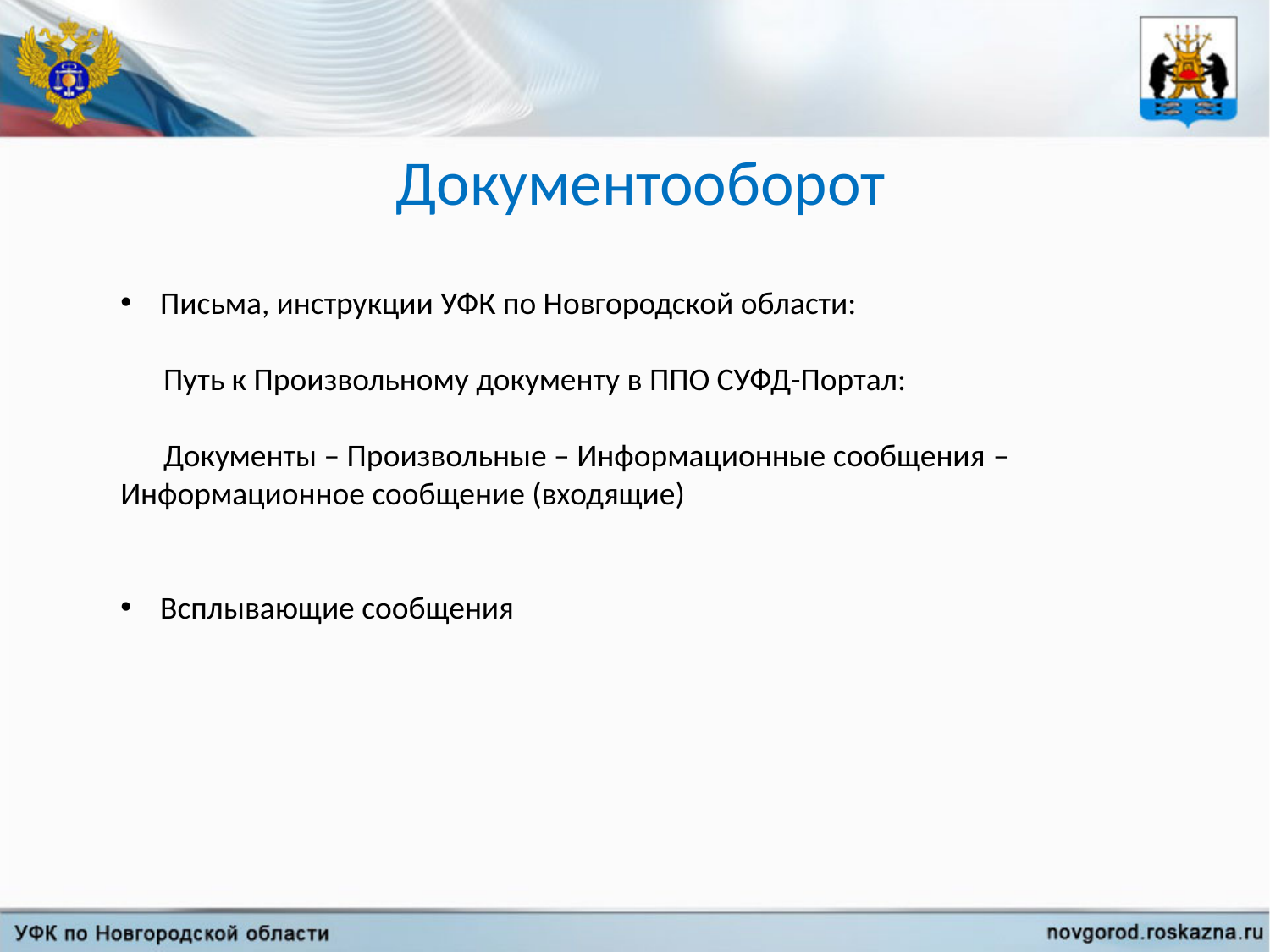

Документооборот
Письма, инструкции УФК по Новгородской области:

      Путь к Произвольному документу в ППО СУФД-Портал:

      Документы – Произвольные – Информационные сообщения –      Информационное сообщение (входящие)

Всплывающие сообщения